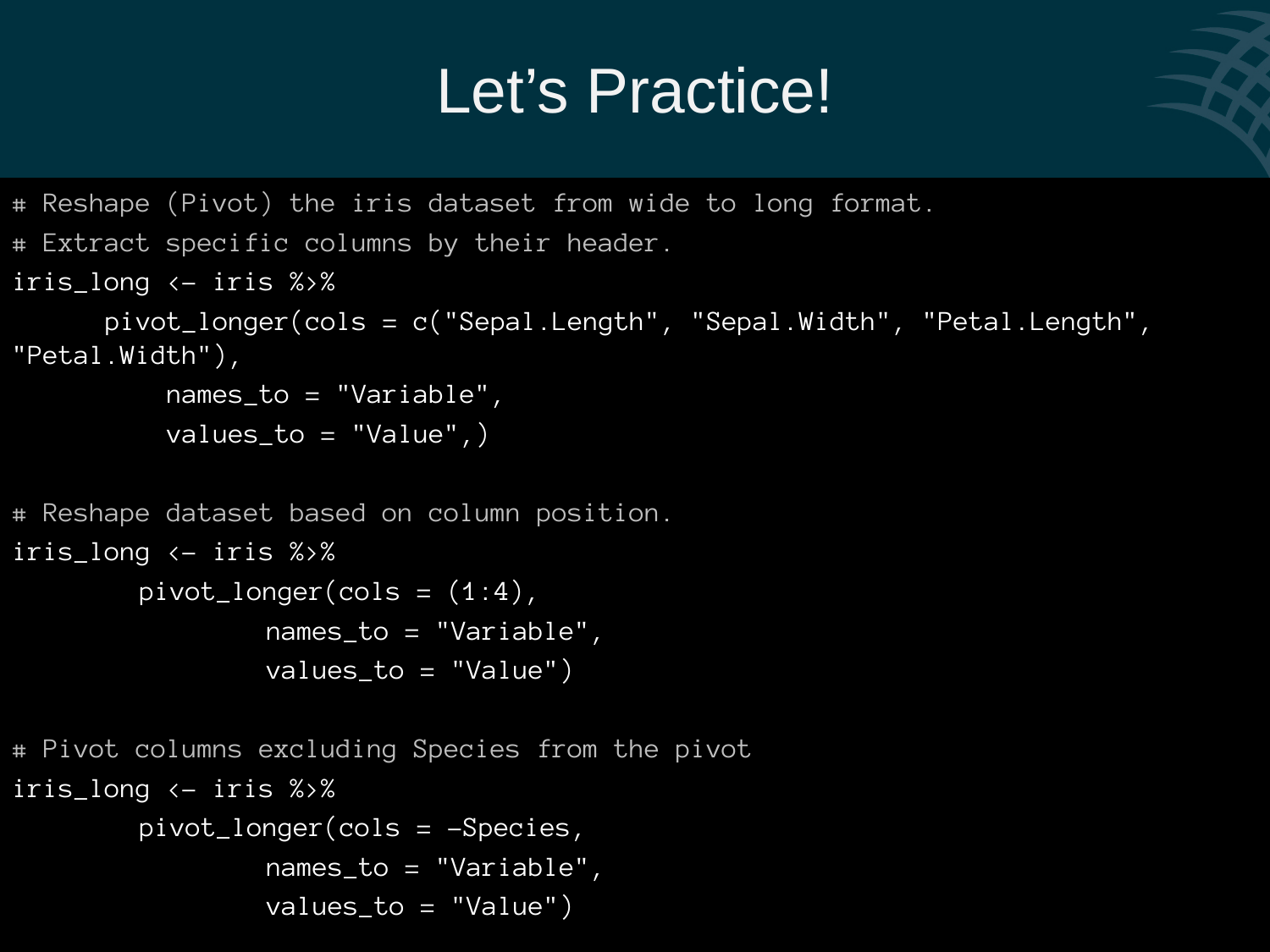

# Let’s Practice!
# Reshape (Pivot) the iris dataset from wide to long format.
# Extract specific columns by their header.
iris_long <- iris %>%
      pivot_longer(cols = c("Sepal.Length", "Sepal.Width", "Petal.Length", "Petal.Width"),
          names_to = "Variable",
          values_to = "Value",)

# Reshape dataset based on column position.
iris_long <- iris %>%
	pivot_longer(cols = (1:4),
		names_to = "Variable",
		values_to = "Value")

# Pivot columns excluding Species from the pivot
iris_long <- iris %>%
	pivot_longer(cols = -Species,
		names_to = "Variable",
		values_to = "Value")